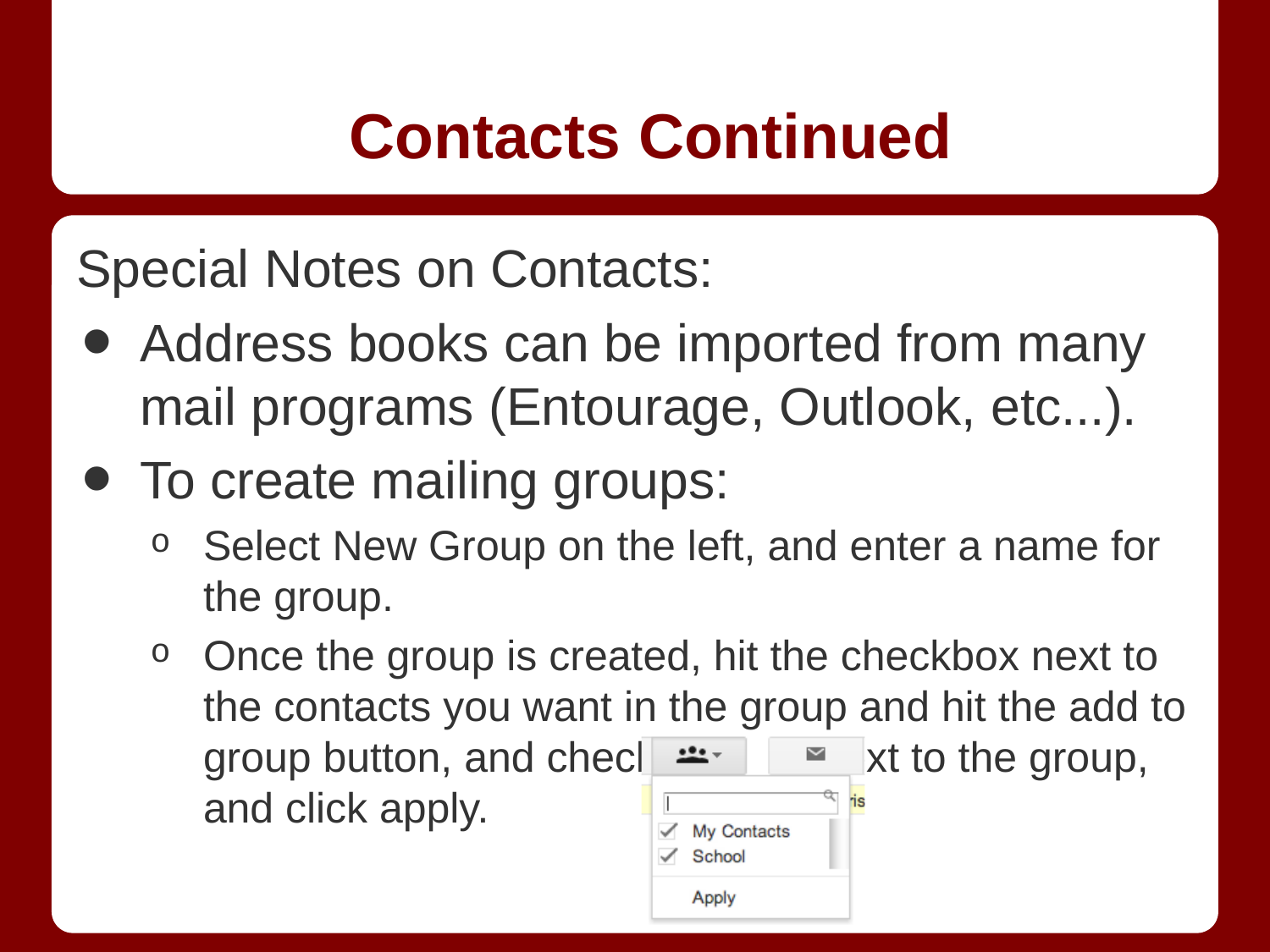

# Contacts Continued
Special Notes on Contacts:
Address books can be imported from many mail programs (Entourage, Outlook, etc...).
To create mailing groups:
Select New Group on the left, and enter a name for the group.
Once the group is created, hit the checkbox next to the contacts you want in the group and hit the add to group button, and check the box next to the group, and click apply.